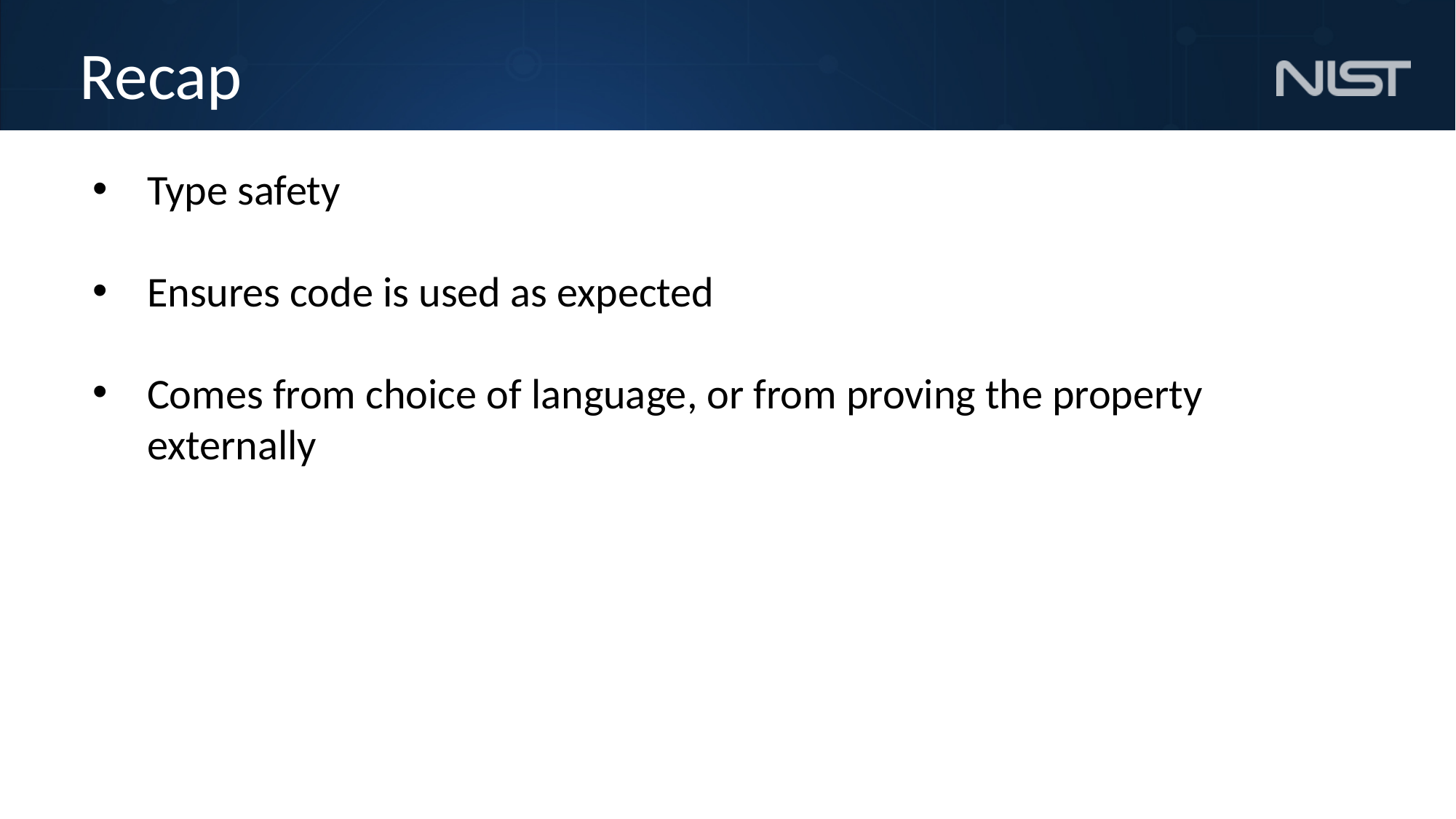

# Recap
Type safety
Ensures code is used as expected
Comes from choice of language, or from proving the property externally